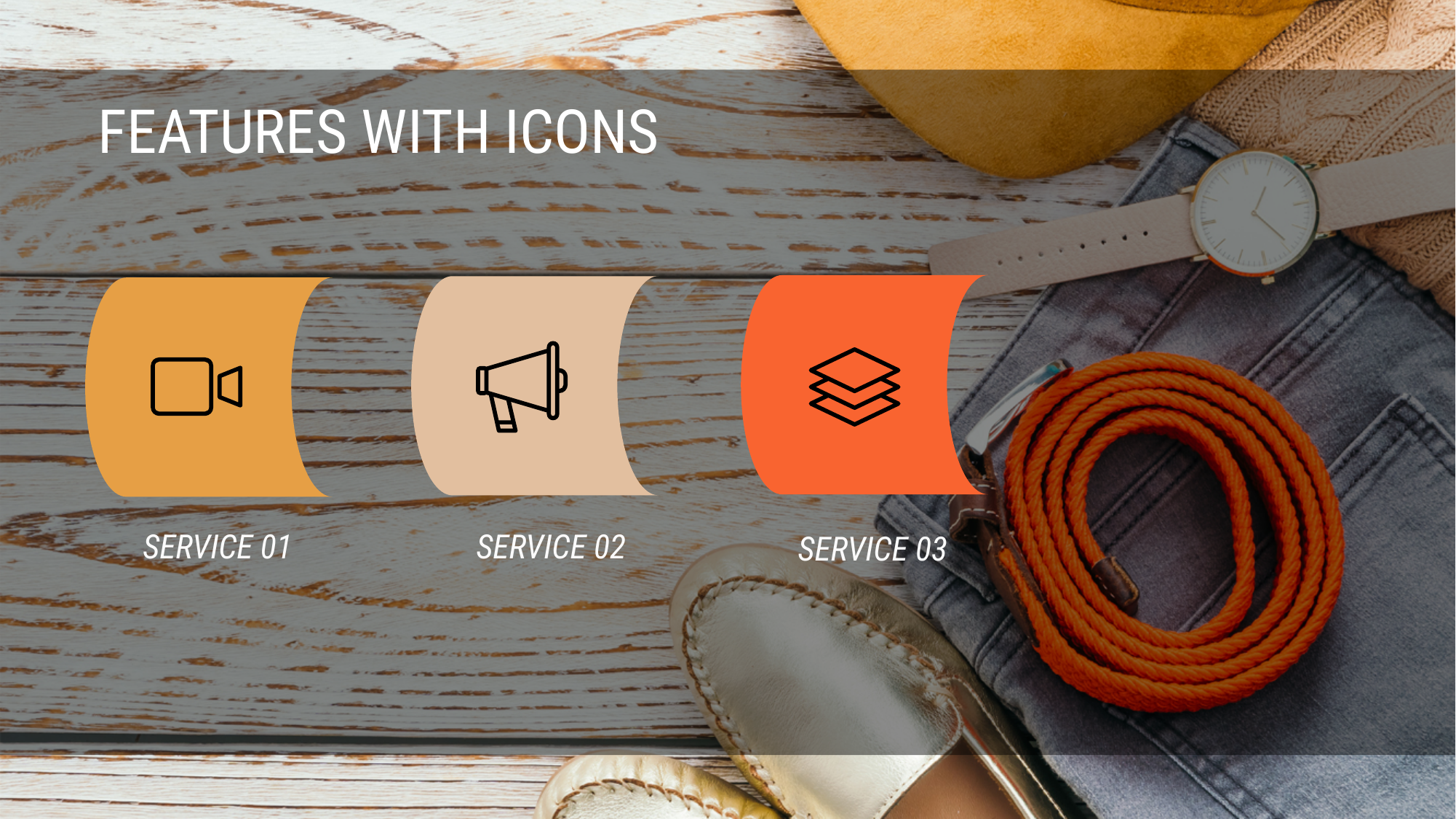

FEATURES WITH ICONS

SERVICE 01
SERVICE 02
SERVICE 03